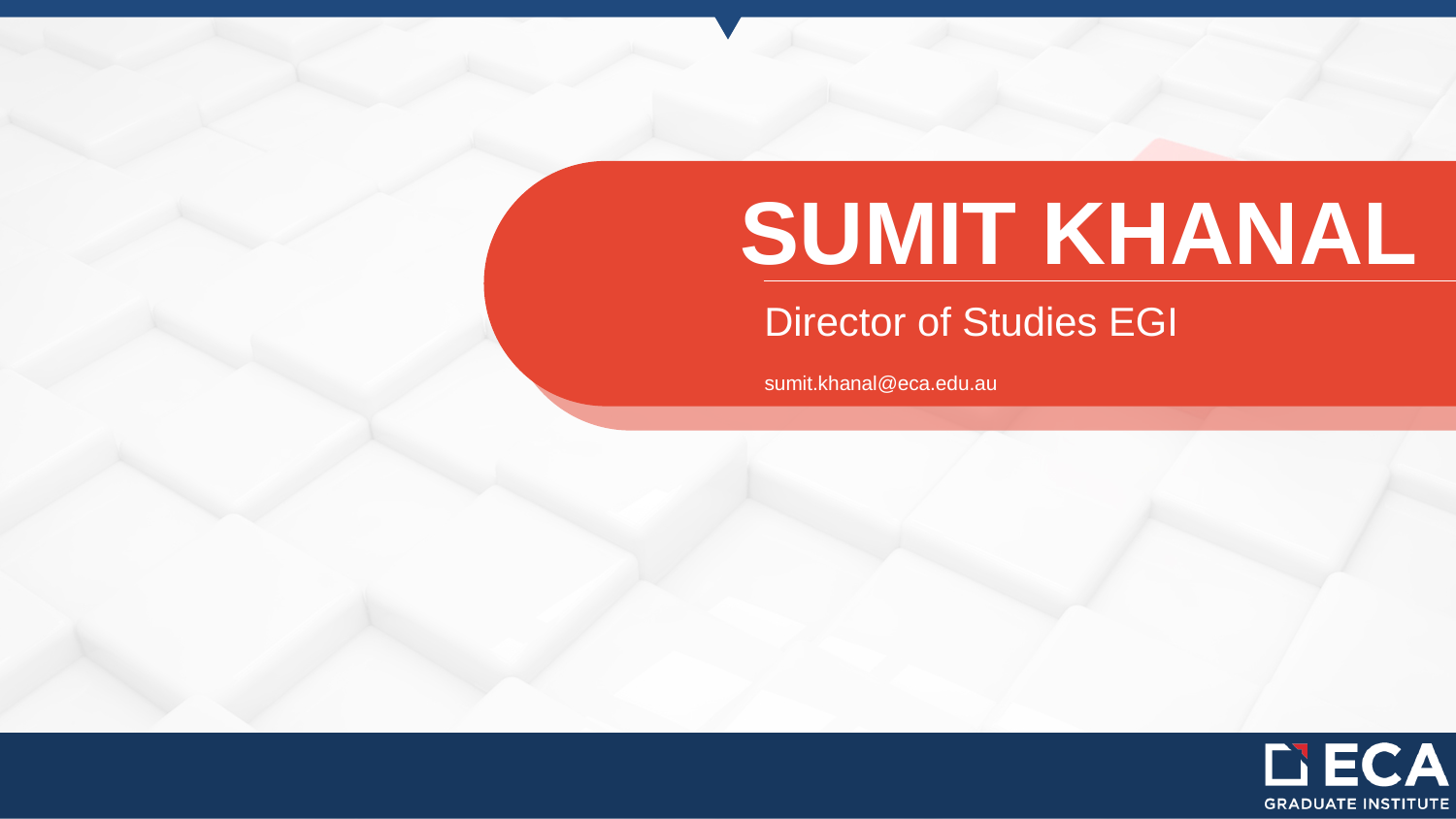

SUMIT KHANAL
Director of Studies EGI
sumit.khanal@eca.edu.au